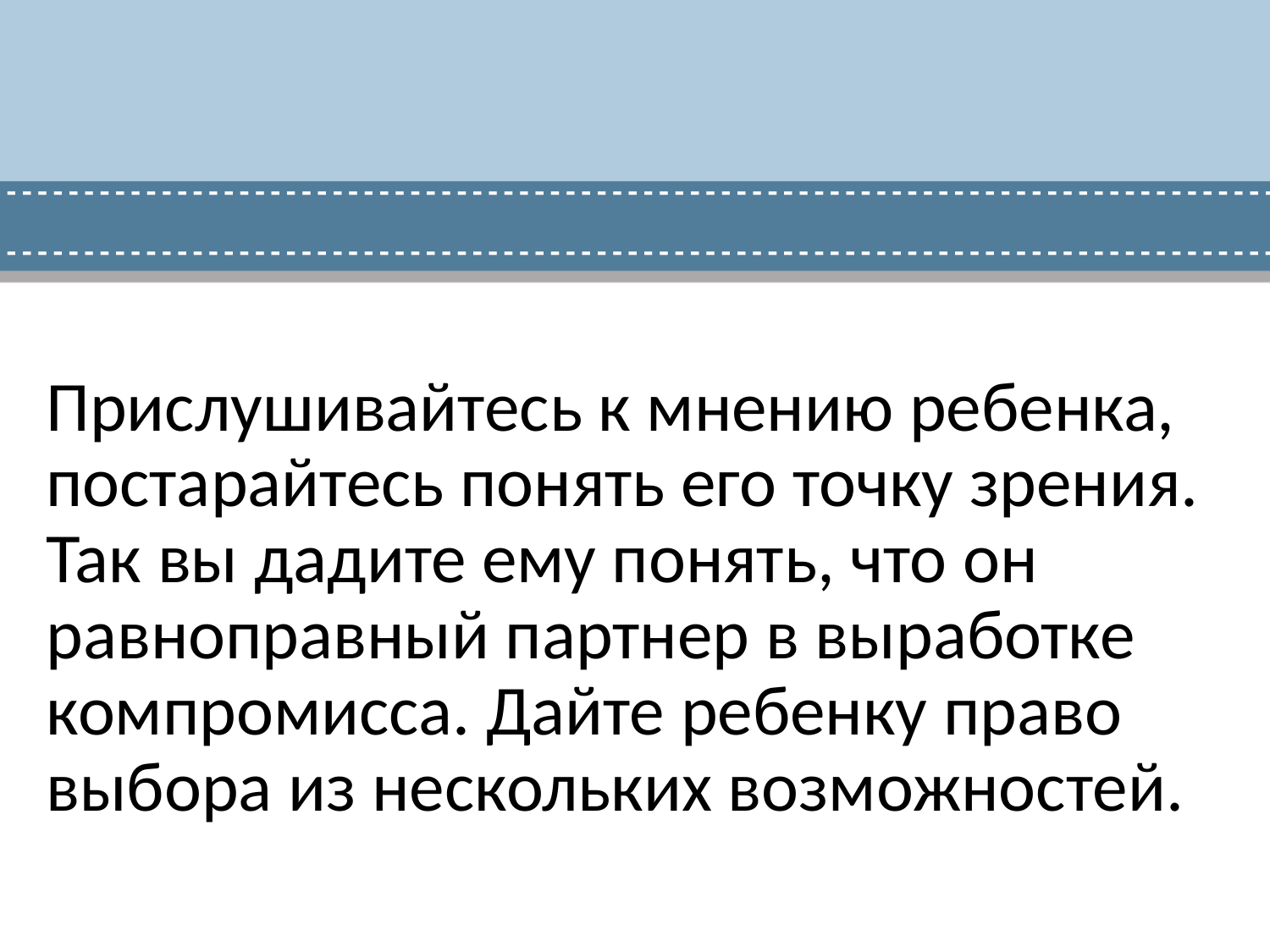

# Прислушивайтесь к мнению ребенка, постарайтесь понять его точку зрения. Так вы дадите ему понять, что он  равноправный партнер в выработке компромисса. Дайте ребенку право выбора из нескольких возможностей.